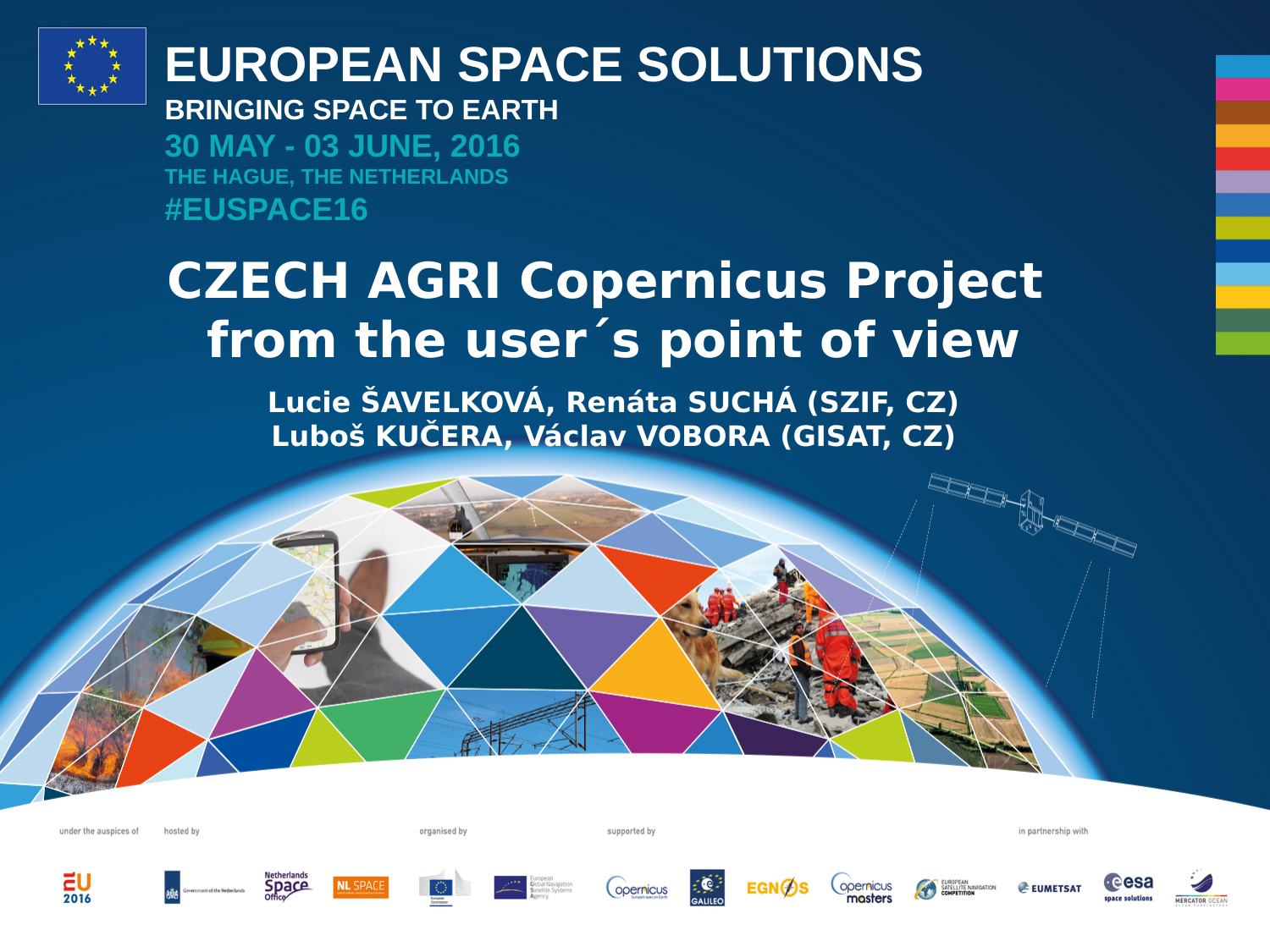

# CZECH AGRI Copernicus Project from the user´s point of view Lucie ŠAVELKOVÁ, Renáta SUCHÁ (SZIF, CZ) Luboš KUČERA, Václav VOBORA (GISAT, CZ)